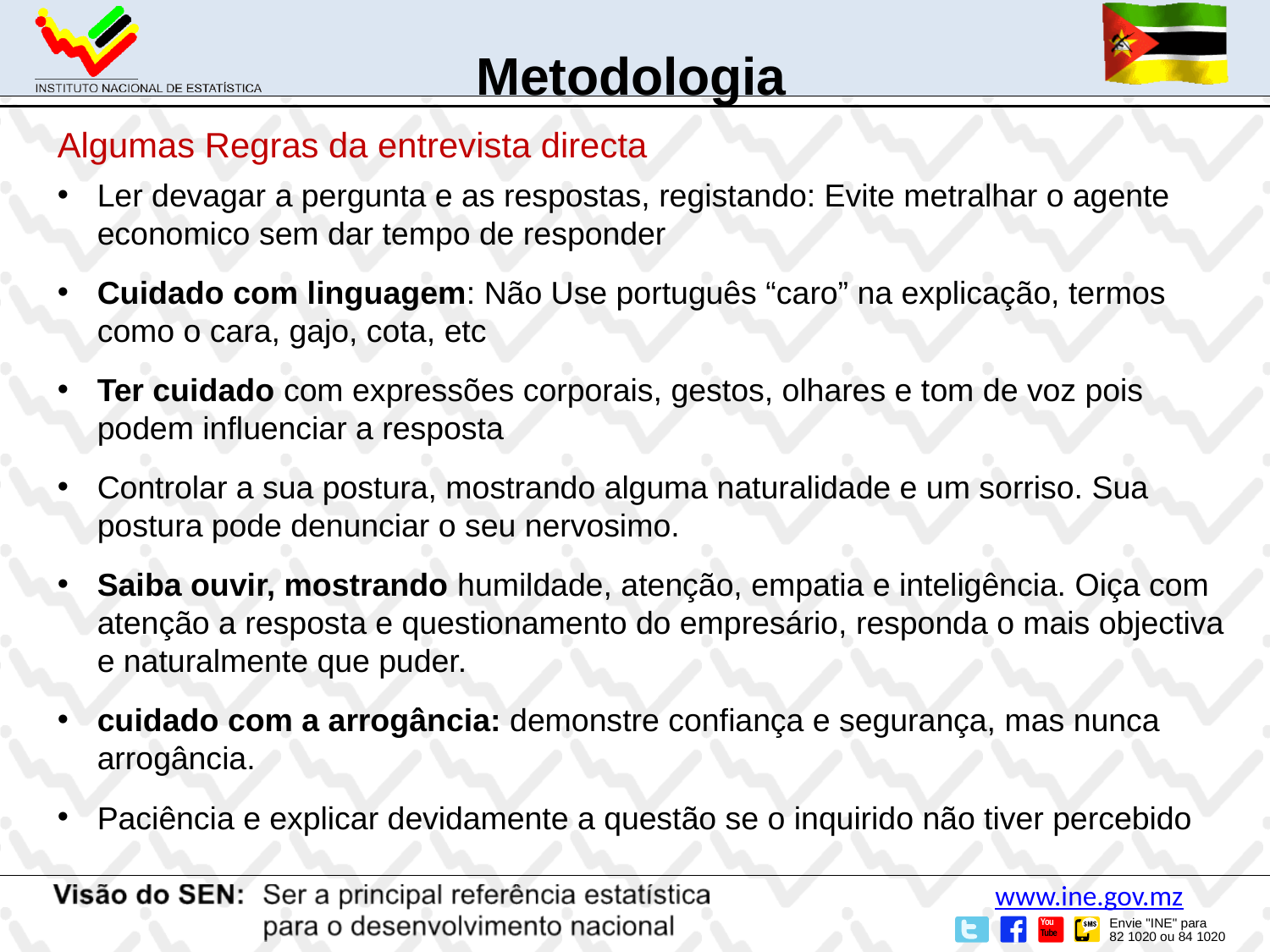

Metodologia
Algumas Regras da entrevista directa
Ler devagar a pergunta e as respostas, registando: Evite metralhar o agente economico sem dar tempo de responder
Cuidado com linguagem: Não Use português “caro” na explicação, termos como o cara, gajo, cota, etc
Ter cuidado com expressões corporais, gestos, olhares e tom de voz pois podem influenciar a resposta
Controlar a sua postura, mostrando alguma naturalidade e um sorriso. Sua postura pode denunciar o seu nervosimo.
Saiba ouvir, mostrando humildade, atenção, empatia e inteligência. Oiça com atenção a resposta e questionamento do empresário, responda o mais objectiva e naturalmente que puder.
cuidado com a arrogância: demonstre confiança e segurança, mas nunca arrogância.
Paciência e explicar devidamente a questão se o inquirido não tiver percebido